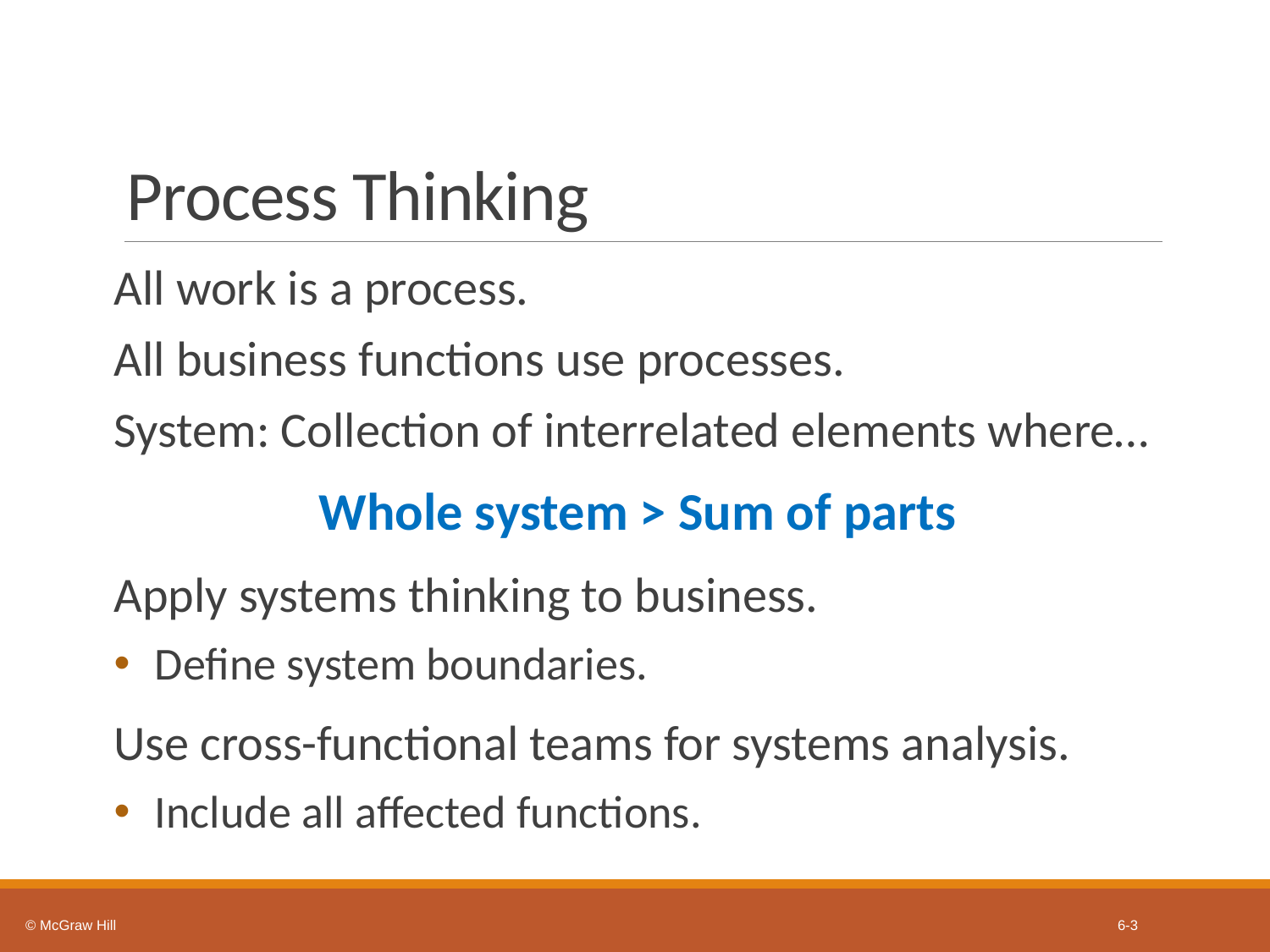

# Process Thinking
All work is a process.
All business functions use processes.
System: Collection of interrelated elements where…
Whole system > Sum of parts
Apply systems thinking to business.
Define system boundaries.
Use cross-functional teams for systems analysis.
Include all affected functions.